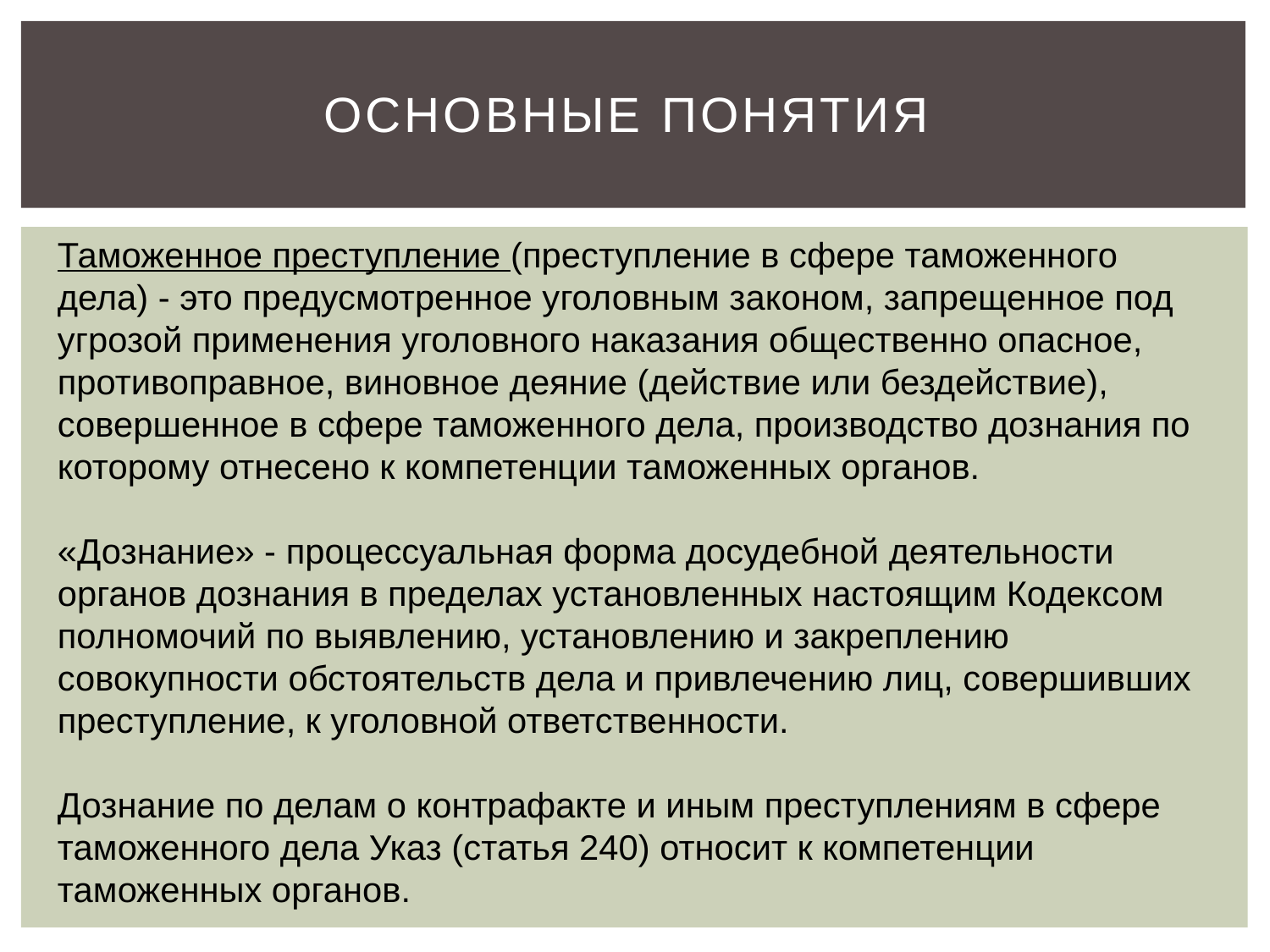

# Основные понятия
Таможенное преступление (преступление в сфере таможенного дела) - это предусмотренное уголовным законом, запрещенное под угрозой применения уголовного наказания общественно опасное, противоправное, виновное деяние (действие или бездействие), совершенное в сфере таможенного дела, производство дознания по которому отнесено к компетенции таможенных органов.

«Дознание» - процессуальная форма досудебной деятельности органов дознания в пределах установленных настоящим Кодексом полномочий по выявлению, установлению и закреплению совокупности обстоятельств дела и привлечению лиц, совершивших преступление, к уголовной ответственности.

Дознание по делам о контрафакте и иным преступлениям в сфере таможенного дела Указ (статья 240) относит к компетенции таможенных органов.